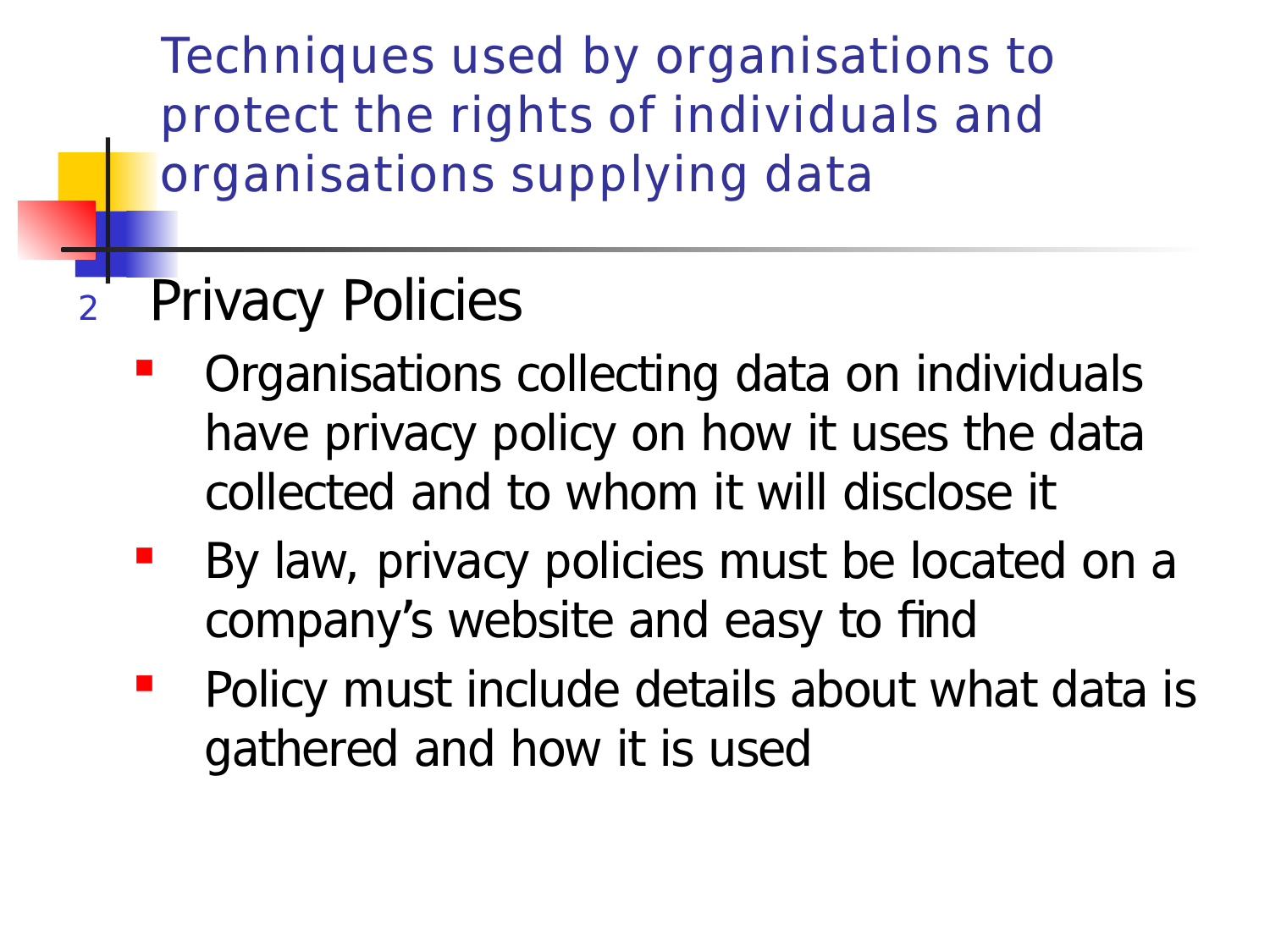

# Techniques used by organisations to protect the rights of individuals and organisations supplying data
Privacy Policies
Organisations collecting data on individuals have privacy policy on how it uses the data collected and to whom it will disclose it
By law, privacy policies must be located on a company’s website and easy to find
Policy must include details about what data is gathered and how it is used